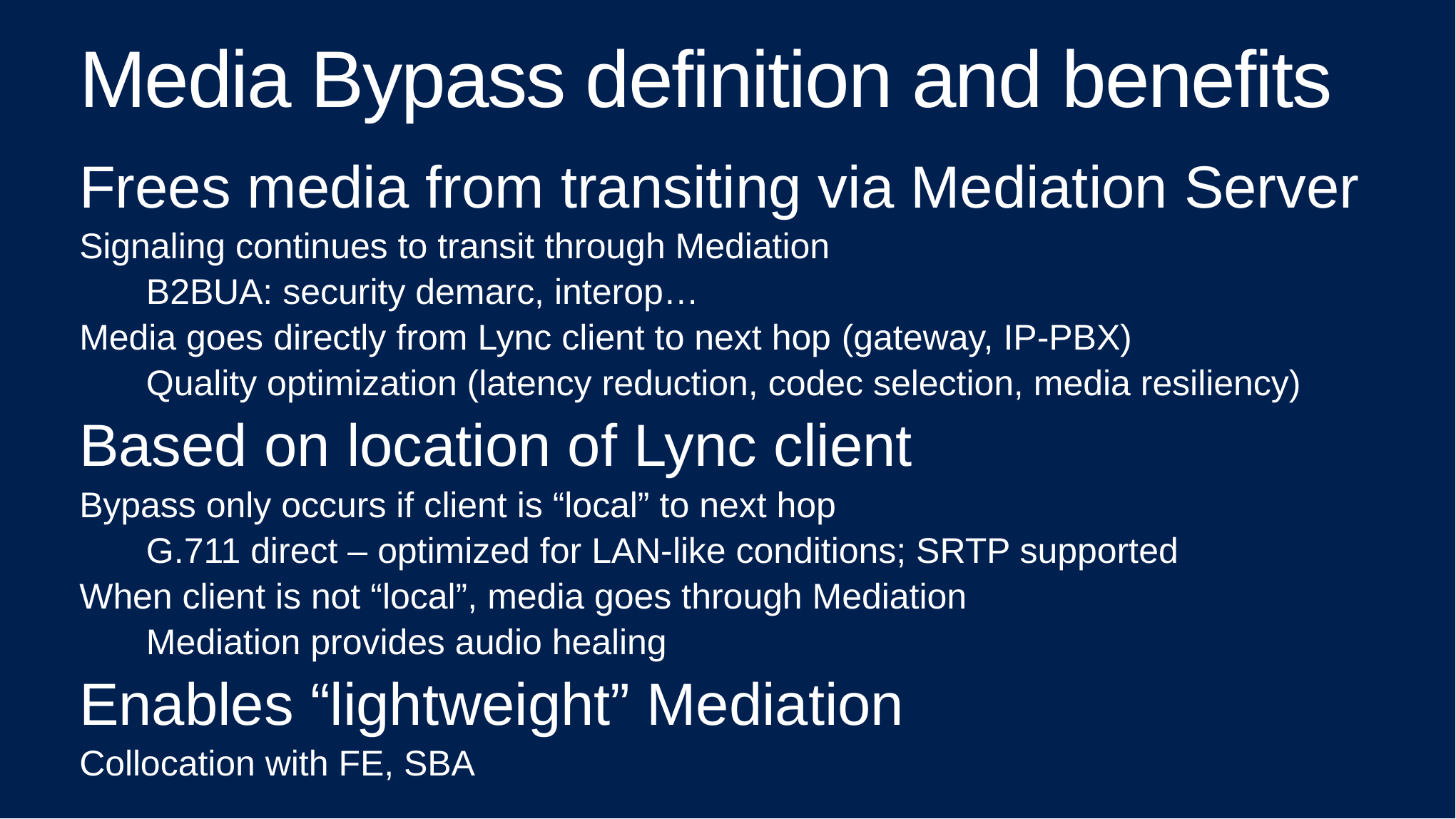

Media Bypass definition and benefits
Frees media from transiting via Mediation Server
Signaling continues to transit through Mediation
B2BUA: security demarc, interop…
Media goes directly from Lync client to next hop (gateway, IP-PBX)
Quality optimization (latency reduction, codec selection, media resiliency)
Based on location of Lync client
Bypass only occurs if client is “local” to next hop
G.711 direct – optimized for LAN-like conditions; SRTP supported
When client is not “local”, media goes through Mediation
Mediation provides audio healing
Enables “lightweight” Mediation
Collocation with FE, SBA